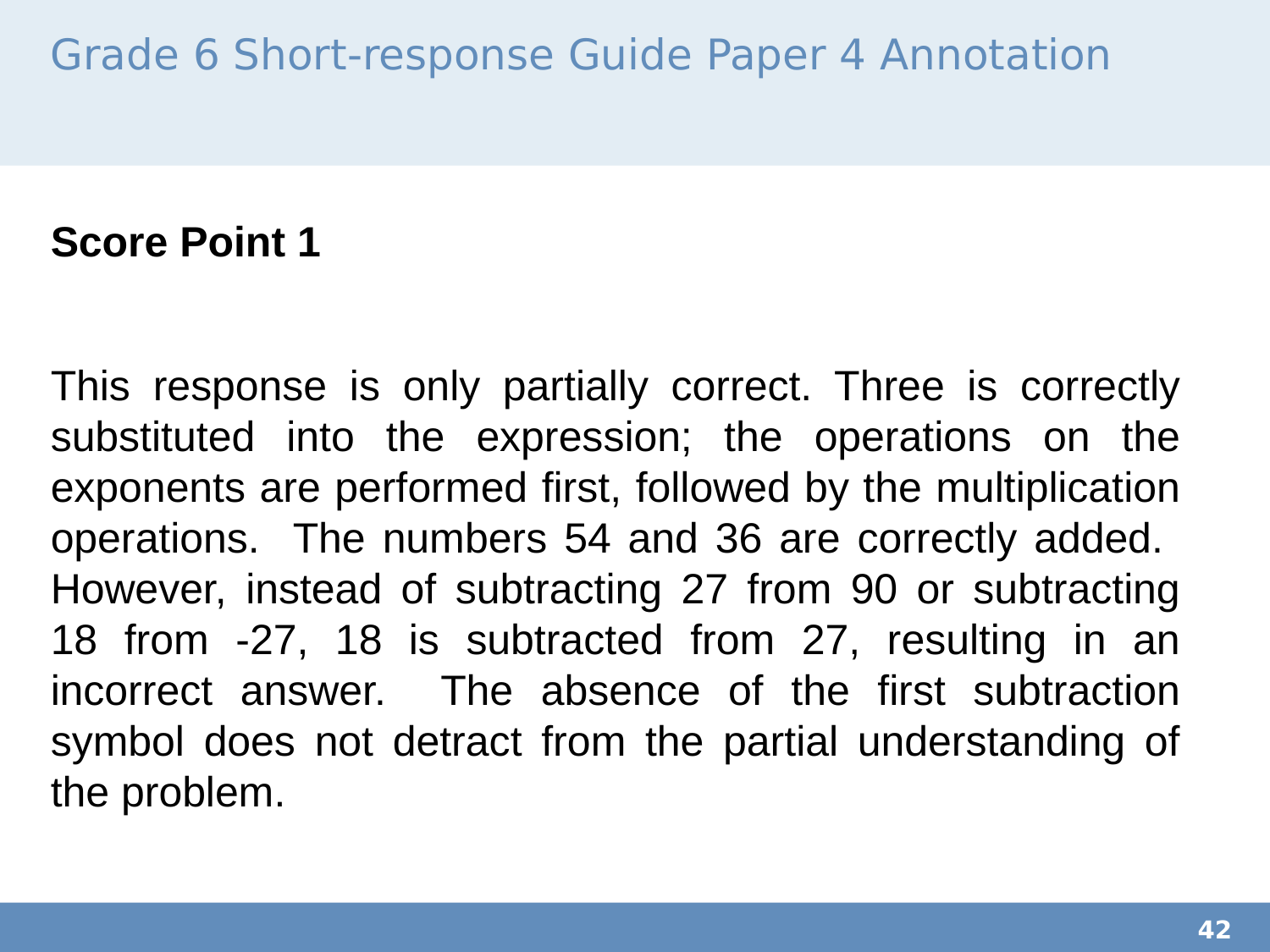

# Grade 6 Short-response Guide Paper 4 Annotation
Score Point 1

This response is only partially correct. Three is correctly substituted into the expression; the operations on the exponents are performed first, followed by the multiplication operations.  The numbers 54 and 36 are correctly added.  However, instead of subtracting 27 from 90 or subtracting 18 from -27, 18 is subtracted from 27, resulting in an incorrect answer.  The absence of the first subtraction symbol does not detract from the partial understanding of the problem.
42